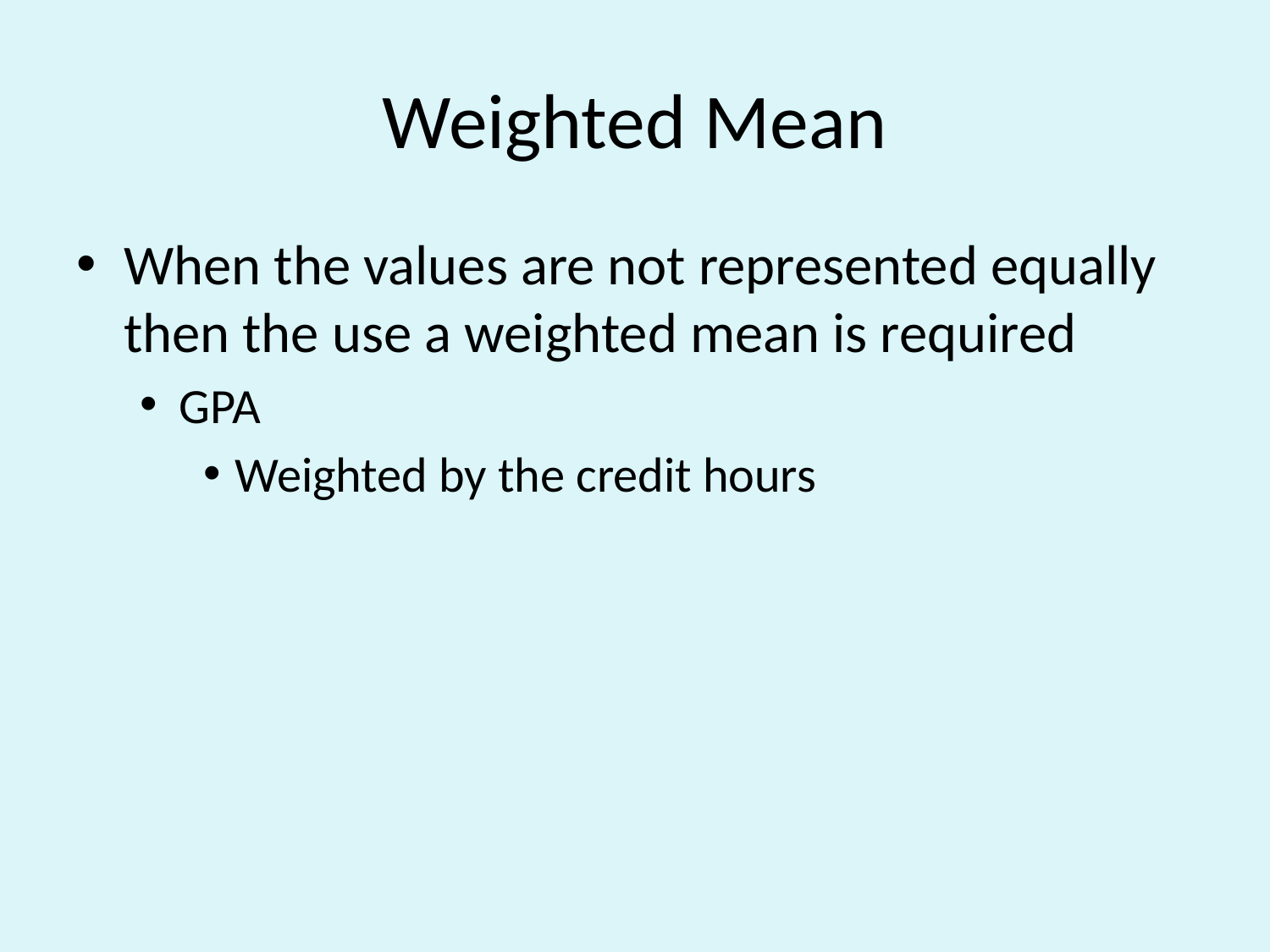

# Weighted Mean
When the values are not represented equally then the use a weighted mean is required
GPA
Weighted by the credit hours